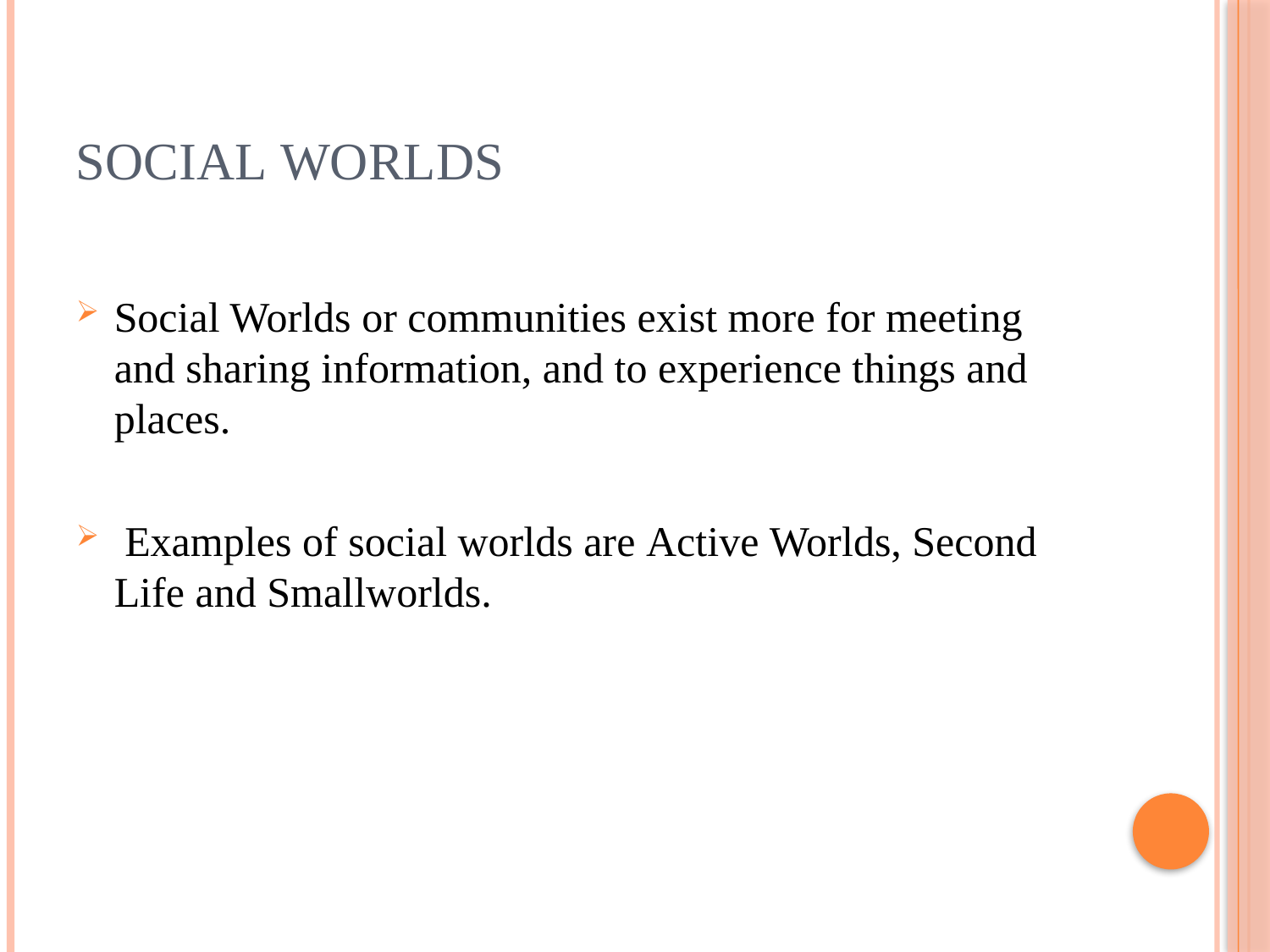

# Social worlds

Social Worlds or communities exist more for meeting and sharing information, and to experience things and places.

 Examples of social worlds are Active Worlds, Second Life and Smallworlds.